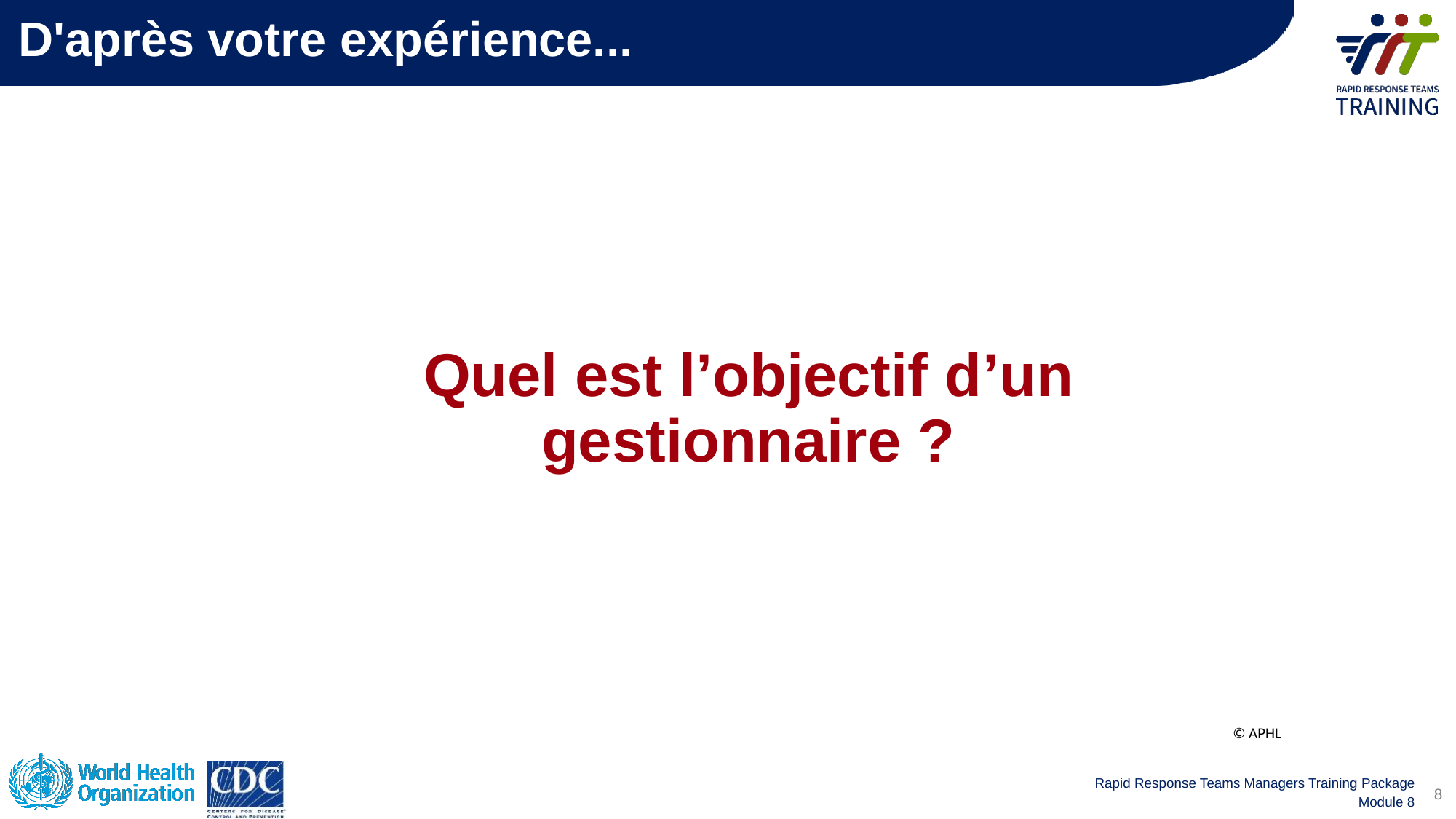

D'après votre expérience...
# Quel est l’objectif d’un gestionnaire ?
© APHL
8